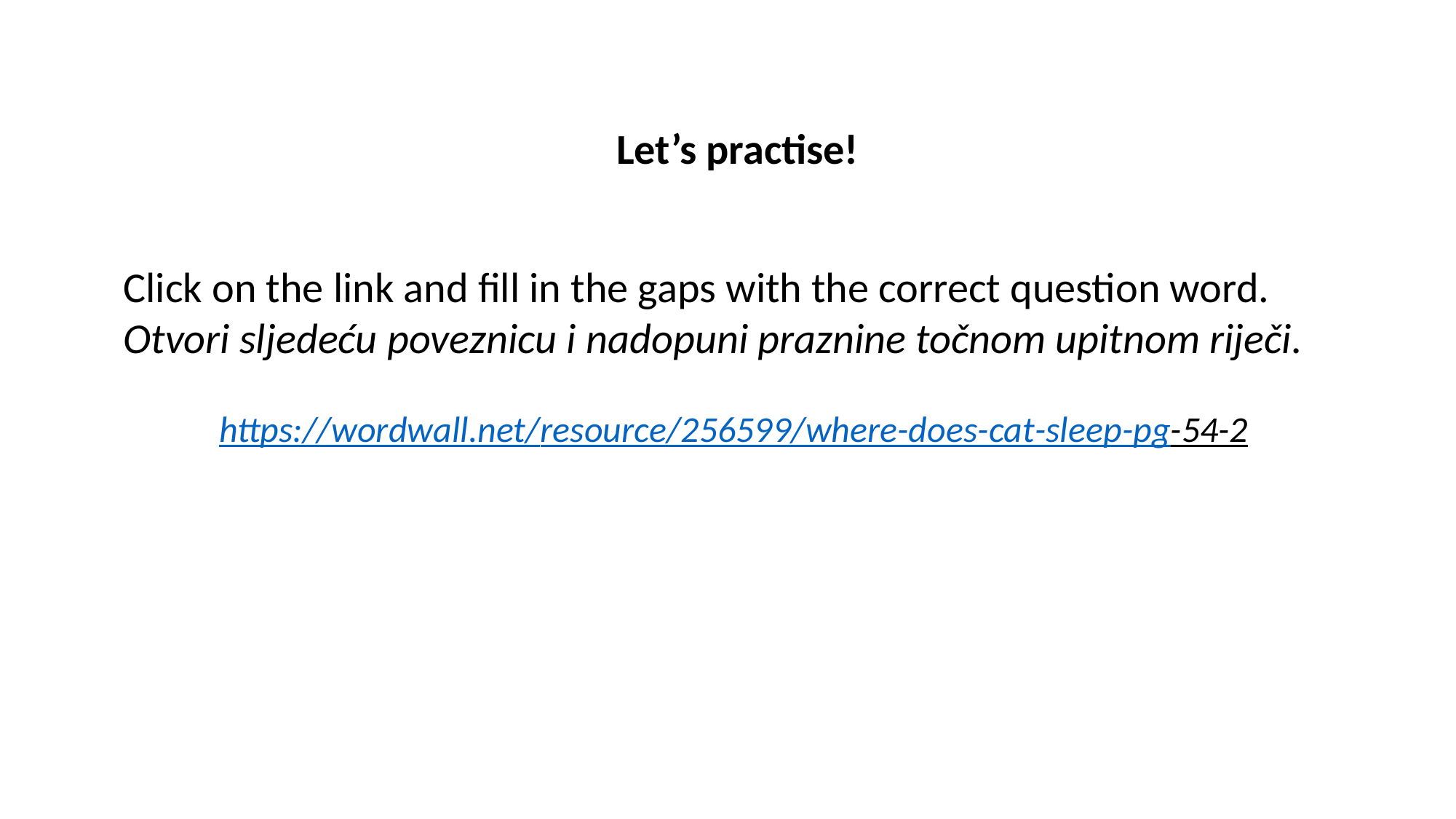

Let’s practise!

Click on the link and fill in the gaps with the correct question word.
Otvori sljedeću poveznicu i nadopuni praznine točnom upitnom riječi.

https://wordwall.net/resource/256599/where-does-cat-sleep-pg-54-2